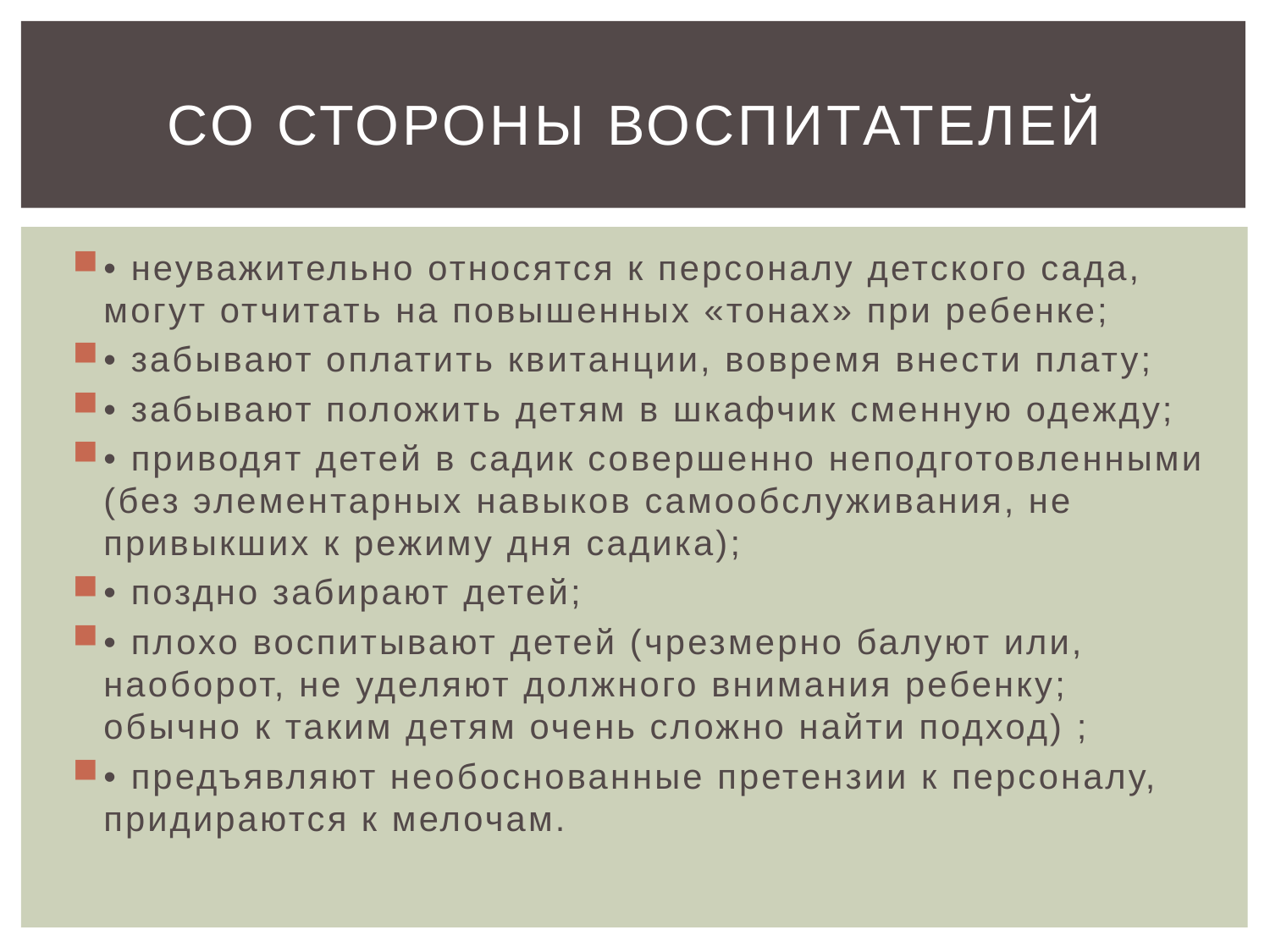

# Со стороны воспитателей
• неуважительно относятся к персоналу детского сада, могут отчитать на повышенных «тонах» при ребенке;
• забывают оплатить квитанции, вовремя внести плату;
• забывают положить детям в шкафчик сменную одежду;
• приводят детей в садик совершенно неподготовленными (без элементарных навыков самообслуживания, не привыкших к режиму дня садика);
• поздно забирают детей;
• плохо воспитывают детей (чрезмерно балуют или, наоборот, не уделяют должного внимания ребенку; обычно к таким детям очень сложно найти подход) ;
• предъявляют необоснованные претензии к персоналу, придираются к мелочам.